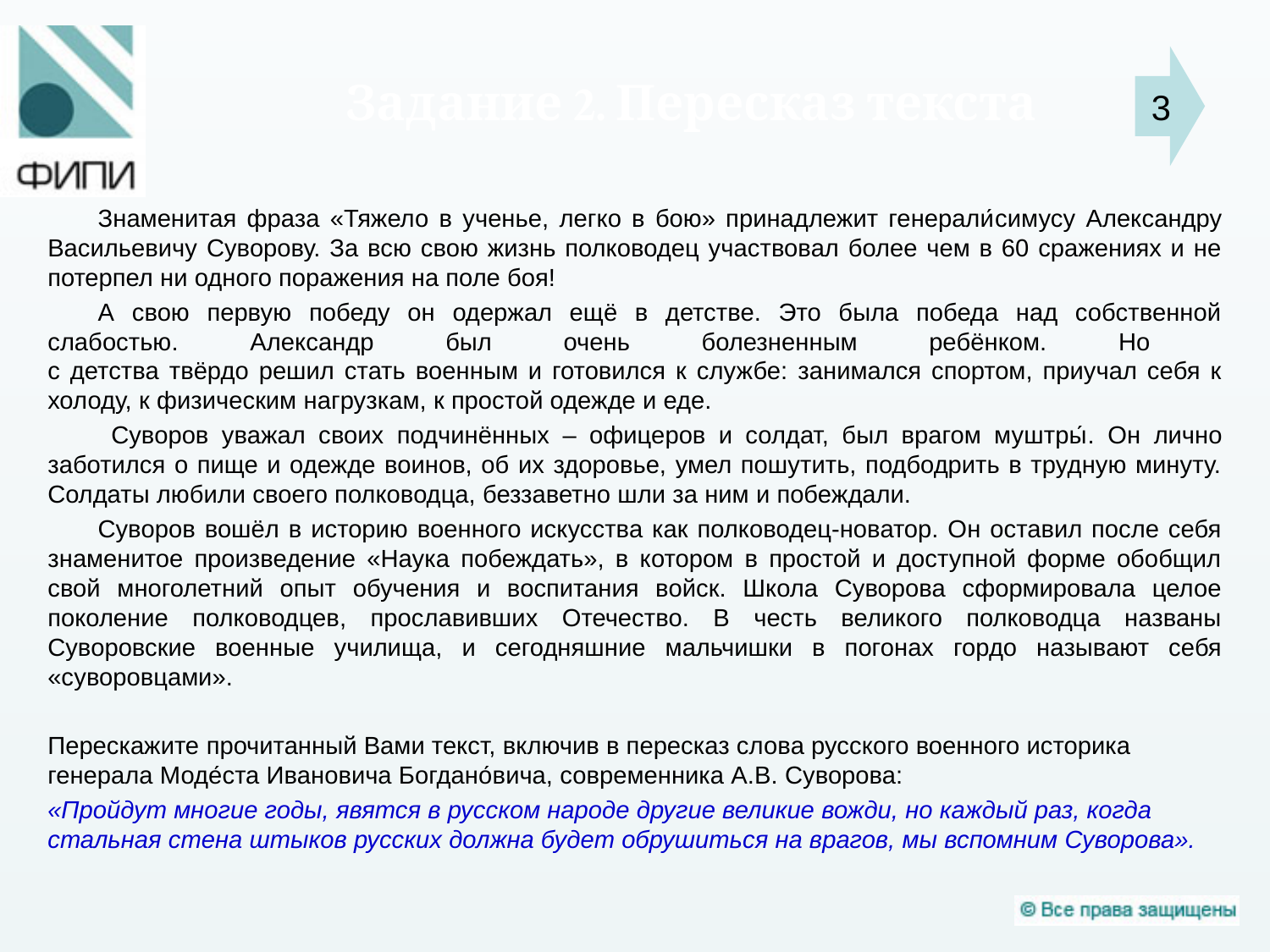

# Задание 2. Пересказ текста
3
Знаменитая фраза «Тяжело в ученье, легко в бою» принадлежит генерали́симусу Александру Васильевичу Суворову. За всю свою жизнь полководец участвовал более чем в 60 сражениях и не потерпел ни одного поражения на поле боя!
А свою первую победу он одержал ещё в детстве. Это была победа над собственной слабостью. Александр был очень болезненным ребёнком. Но
с детства твёрдо решил стать военным и готовился к службе: занимался спортом, приучал себя к холоду, к физическим нагрузкам, к простой одежде и еде.
 Суворов уважал своих подчинённых – офицеров и солдат, был врагом муштры́. Он лично заботился о пище и одежде воинов, об их здоровье, умел пошутить, подбодрить в трудную минуту. Солдаты любили своего полководца, беззаветно шли за ним и побеждали.
Суворов вошёл в историю военного искусства как полководец-новатор. Он оставил после себя знаменитое произведение «Наука побеждать», в котором в простой и доступной форме обобщил свой многолетний опыт обучения и воспитания войск. Школа Суворова сформировала целое поколение полководцев, прославивших Отечество. В честь великого полководца названы Суворовские военные училища, и сегодняшние мальчишки в погонах гордо называют себя «суворовцами».

Перескажите прочитанный Вами текст, включив в пересказ слова русского военного историка генерала Моде́ста Ивановича Богдано́вича, современника А.В. Суворова:
«Пройдут многие годы, явятся в русском народе другие великие вожди, но каждый раз, когда стальная стена штыков русских должна будет обрушиться на врагов, мы вспомним Суворова».